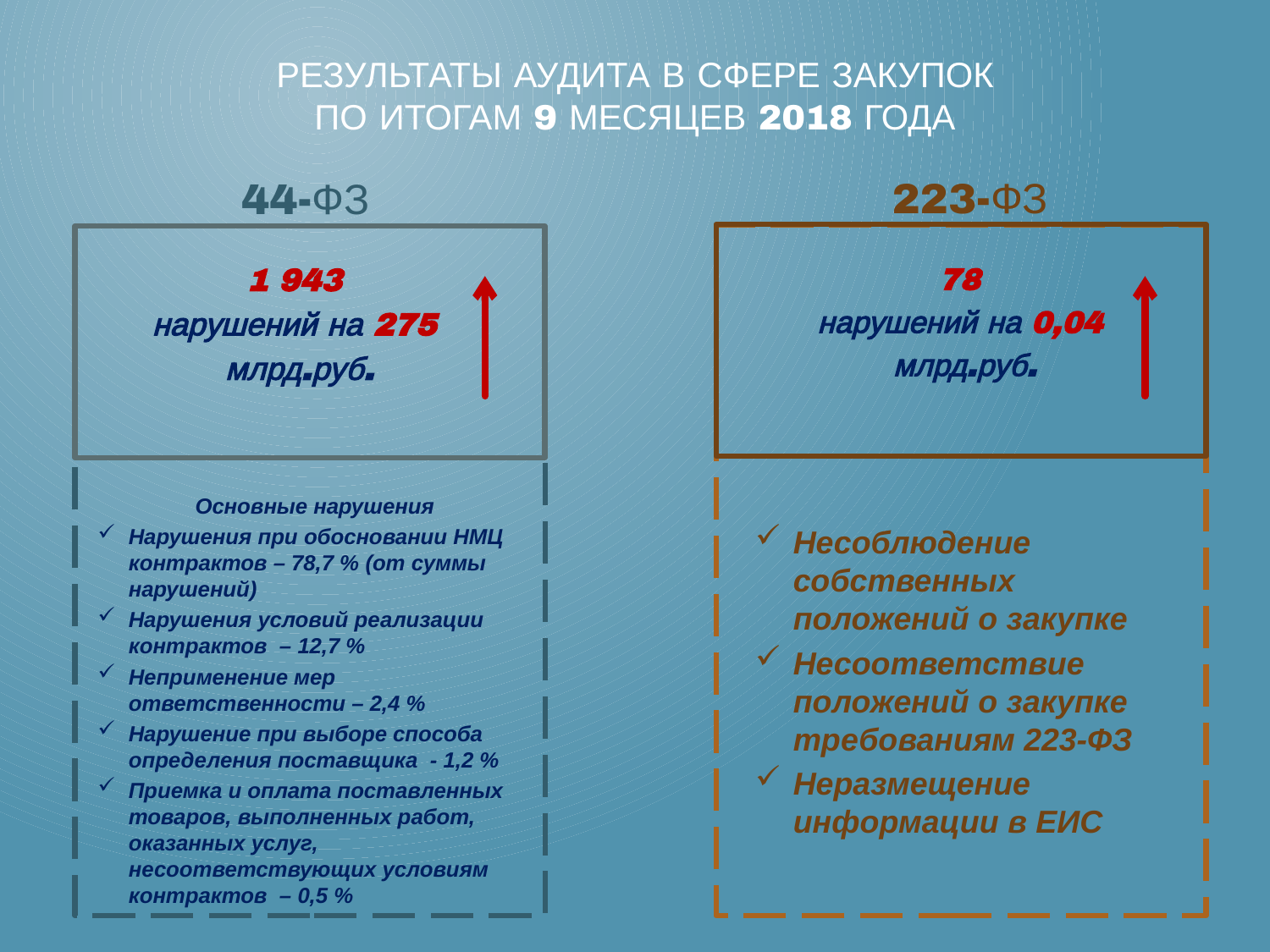

# Результаты аудита в сфере закупок по итогам 9 месяцев 2018 года
223-фз
44-фз

1 943
нарушений на 275
 млрд.руб.
78
нарушений на 0,04
 млрд.руб.
Основные нарушения
Нарушения при обосновании НМЦ контрактов – 78,7 % (от суммы нарушений)
Нарушения условий реализации контрактов  – 12,7 %
Неприменение мер ответственности – 2,4 %
Нарушение при выборе способа определения поставщика  - 1,2 %
Приемка и оплата поставленных товаров, выполненных работ, оказанных услуг, несоответствующих условиям  контрактов  – 0,5 %

Несоблюдение собственных положений о закупке
Несоответствие положений о закупке требованиям 223-ФЗ
Неразмещение информации в ЕИС